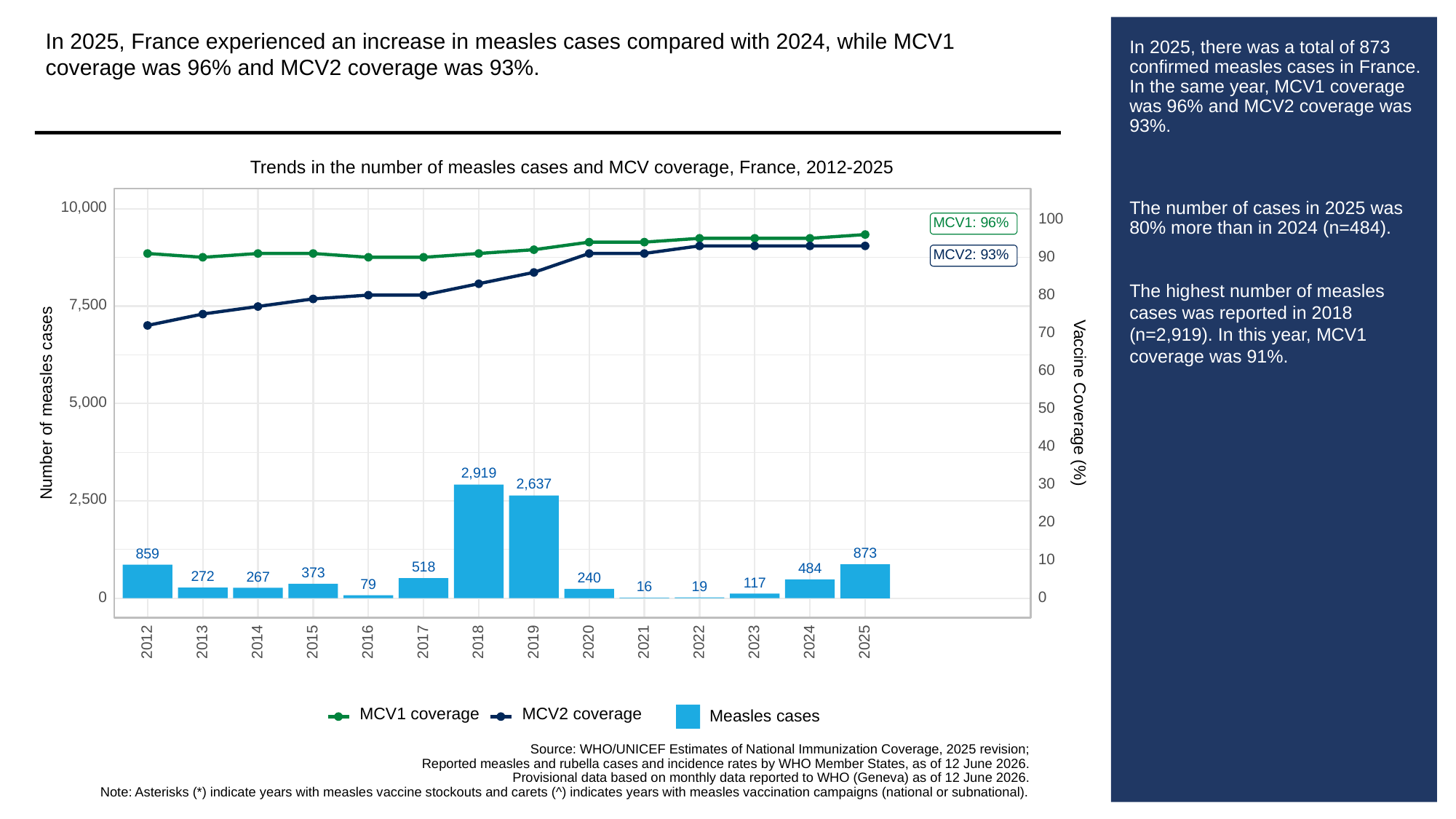

In 2025, France experienced an increase in measles cases compared with 2024, while MCV1 coverage was 96% and MCV2 coverage was 93%.
# In 2025, there was a total of 873 confirmed measles cases in France. In the same year, MCV1 coverage was 96% and MCV2 coverage was 93%.

The number of cases in 2025 was 80% more than in 2024 (n=484).

The highest number of measles cases was reported in 2018 (n=2,919). In this year, MCV1 coverage was 91%.

Trends in the number of measles cases and MCV coverage, France, 2012-2025

10,000

100
MCV1: 96%

MCV2: 93%
90

80

7,500

70

60
Vaccine Coverage (%)
5,000
Number of measles cases
50

40

2,919
2,637
30

2,500

20
873
859

10
518
484

373
272
267
240

117

79
19
16

0
0

2013
2023
2012
2014
2015
2016
2017
2018
2019
2020
2021
2022
2024
2025

MCV1 coverage
MCV2 coverage
Measles cases

Source: WHO/UNICEF Estimates of National Immunization Coverage, 2025 revision;
Reported measles and rubella cases and incidence rates by WHO Member States, as of 12 June 2026.
Provisional data based on monthly data reported to WHO (Geneva) as of 12 June 2026.
Note: Asterisks (*) indicate years with measles vaccine stockouts and carets (^) indicates years with measles vaccination campaigns (national or subnational).